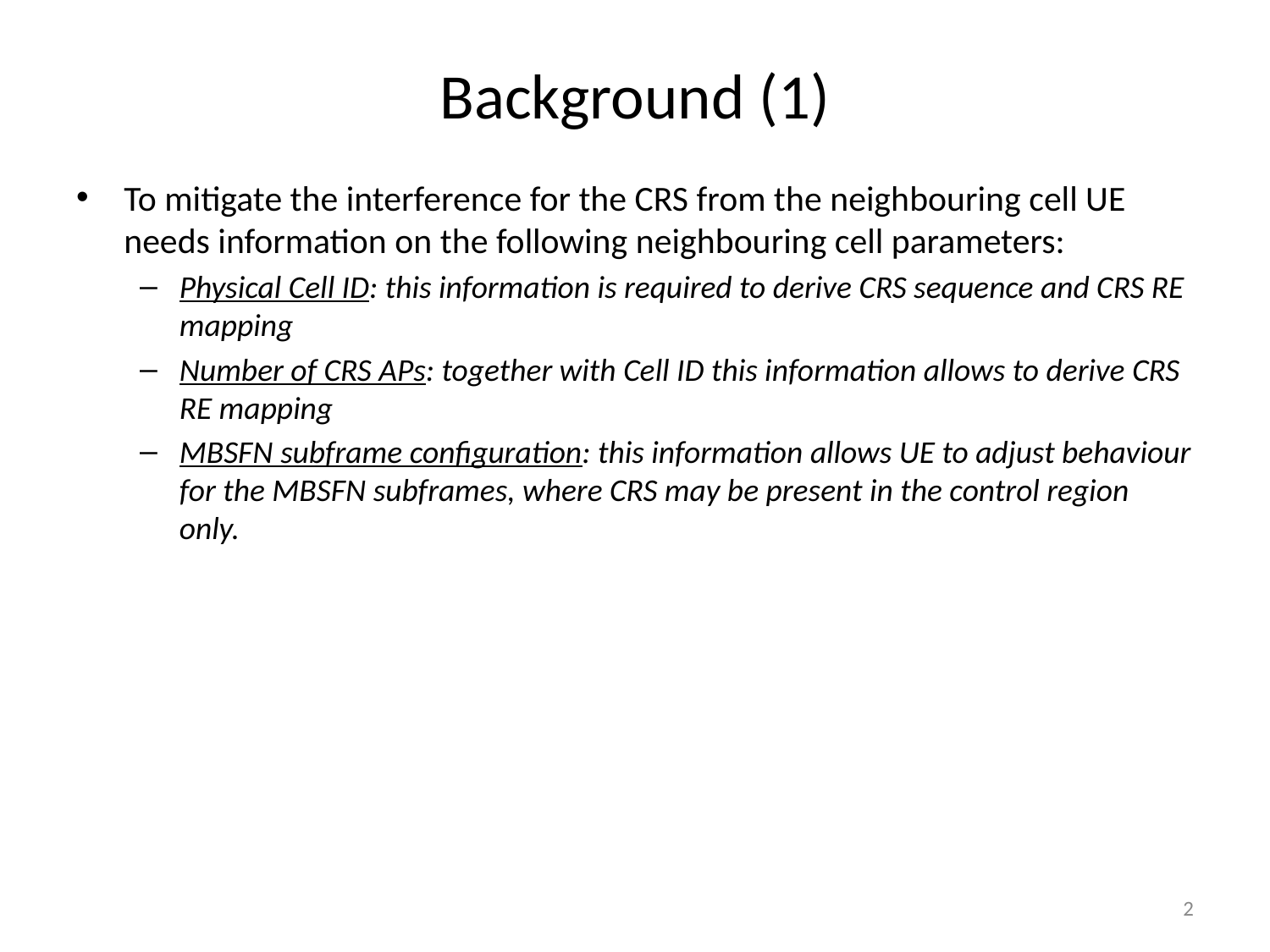

# Background (1)
To mitigate the interference for the CRS from the neighbouring cell UE needs information on the following neighbouring cell parameters:
Physical Cell ID: this information is required to derive CRS sequence and CRS RE mapping
Number of CRS APs: together with Cell ID this information allows to derive CRS RE mapping
MBSFN subframe configuration: this information allows UE to adjust behaviour for the MBSFN subframes, where CRS may be present in the control region only.
2